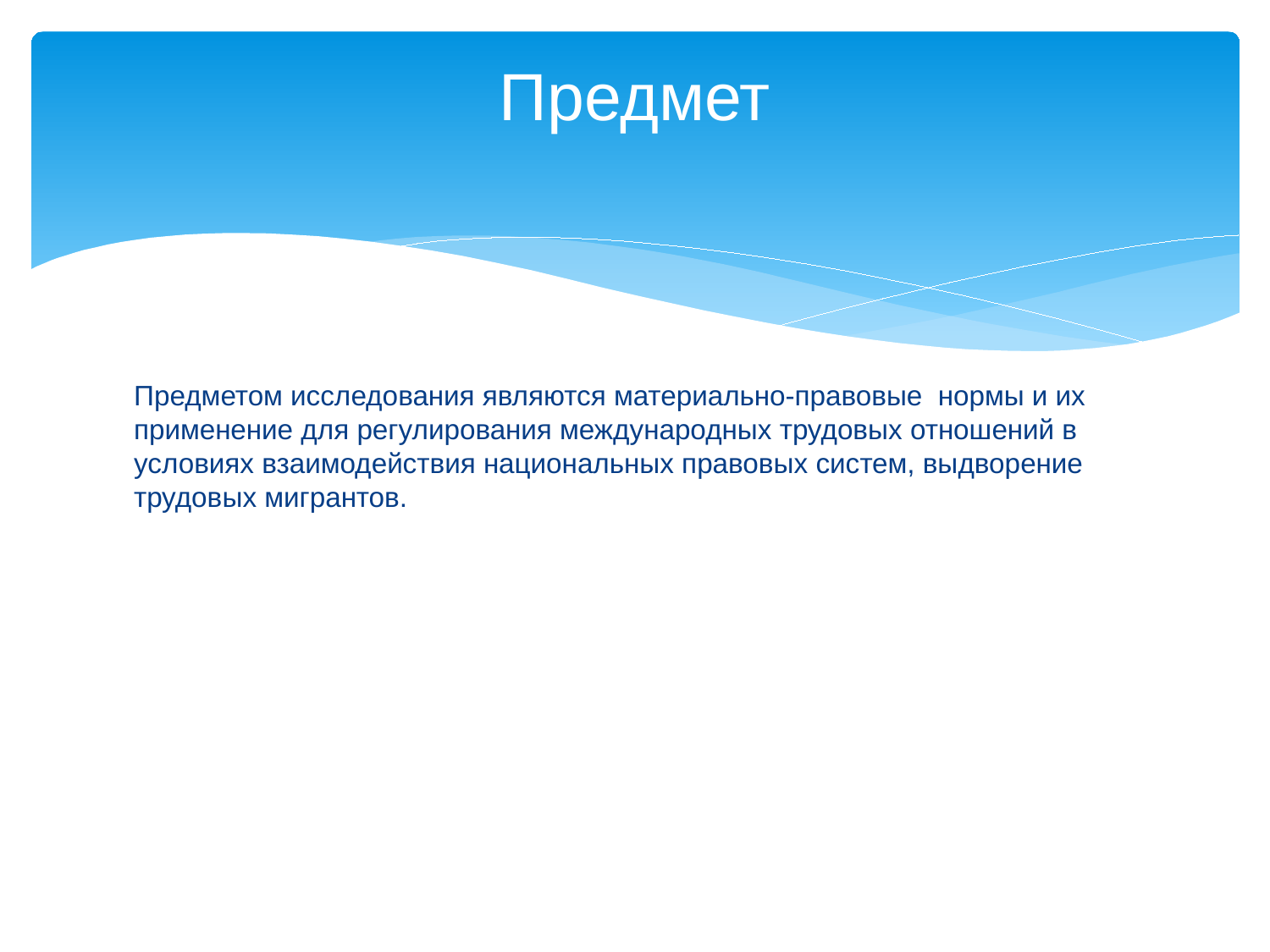

# Предмет
Предметом исследования являются материально-правовые  нормы и их применение для регулирования международных трудовых отношений в условиях взаимодействия национальных правовых систем, выдворение трудовых мигрантов.